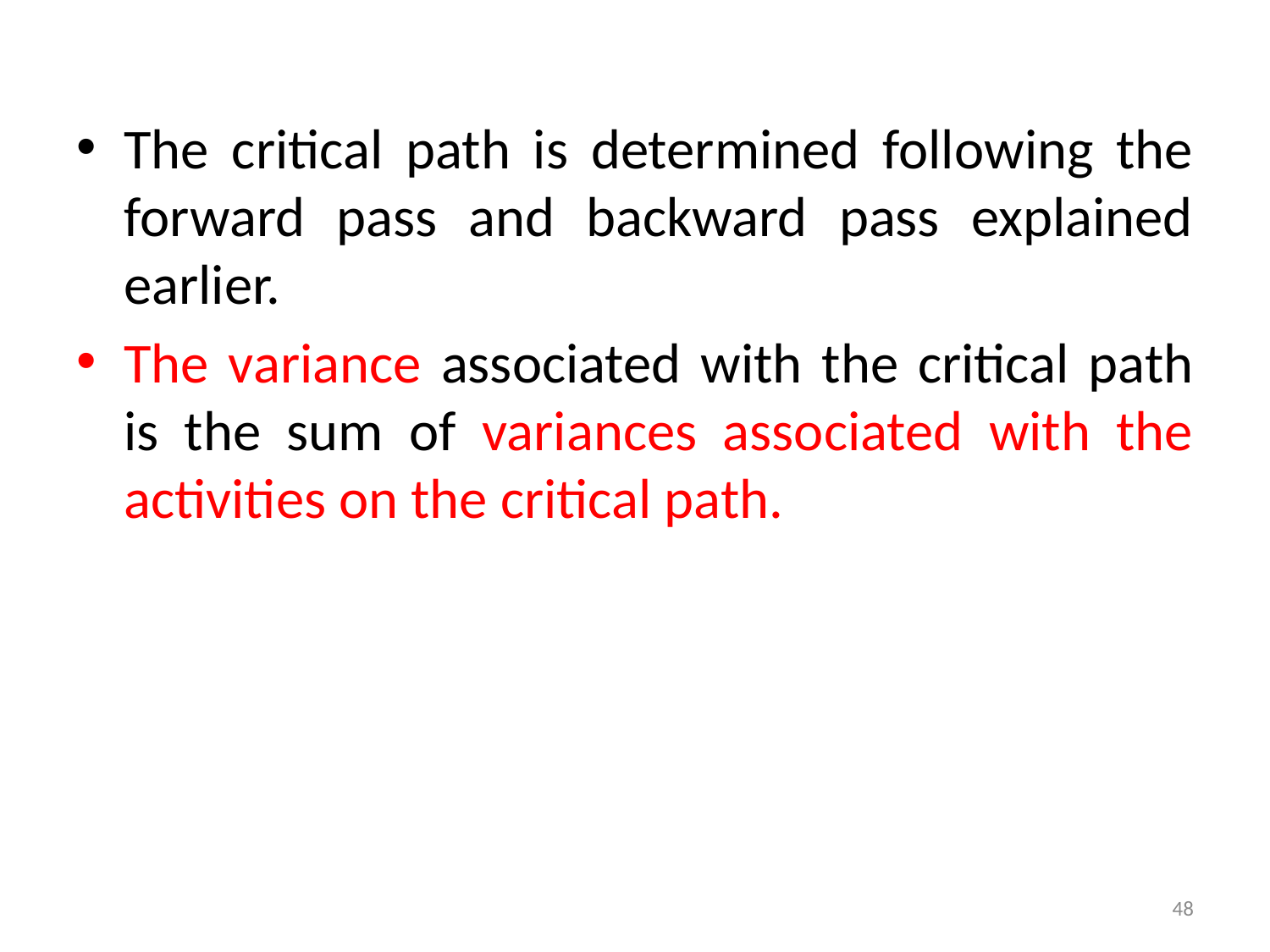

The critical path is determined following the forward pass and backward pass explained earlier.
The variance associated with the critical path is the sum of variances associated with the activities on the critical path.

48